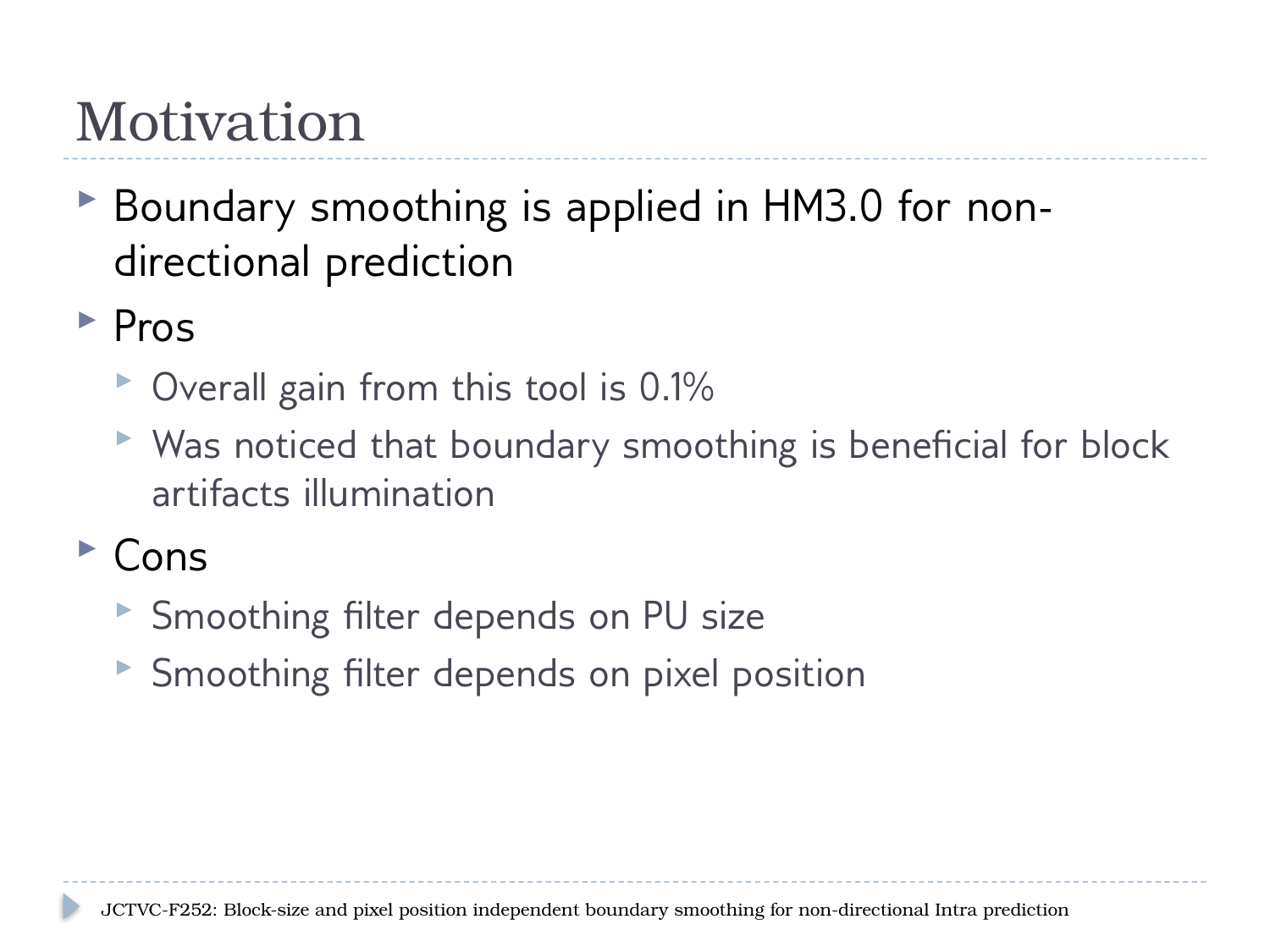

# Motivation
Boundary smoothing is applied in HM3.0 for non-directional prediction
Pros
Overall gain from this tool is 0.1%
Was noticed that boundary smoothing is beneficial for block artifacts illumination
Cons
Smoothing filter depends on PU size
Smoothing filter depends on pixel position

JCTVC-F252: Block-size and pixel position independent boundary smoothing for non-directional Intra prediction